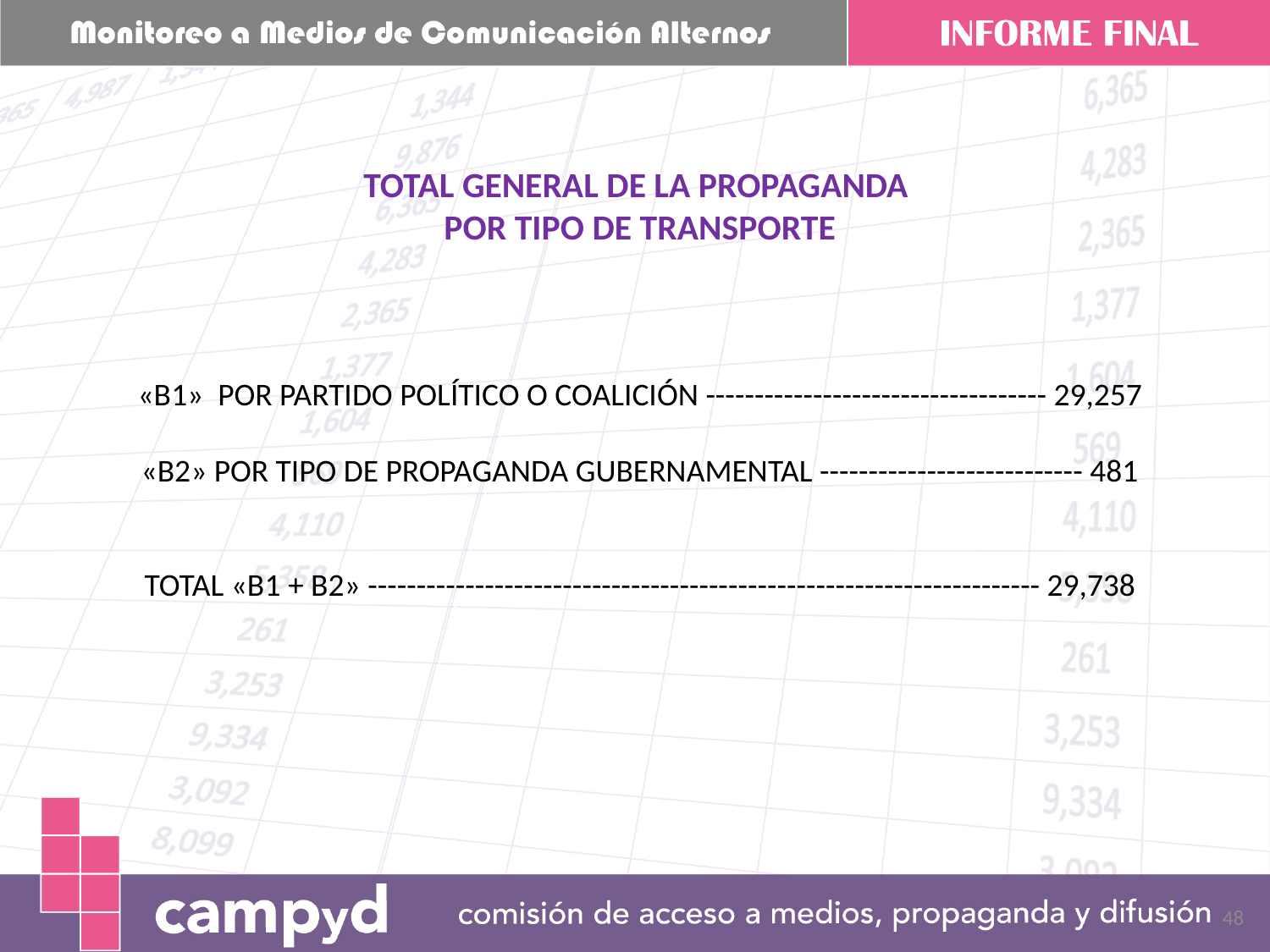

TOTAL GENERAL DE LA PROPAGANDA
POR TIPO DE TRANSPORTE

«B1»  POR PARTIDO POLÍTICO O COALICIÓN ----------------------------------- 29,257

«B2» POR TIPO DE PROPAGANDA GUBERNAMENTAL --------------------------- 481

TOTAL «B1 + B2» --------------------------------------------------------------------- 29,738
48